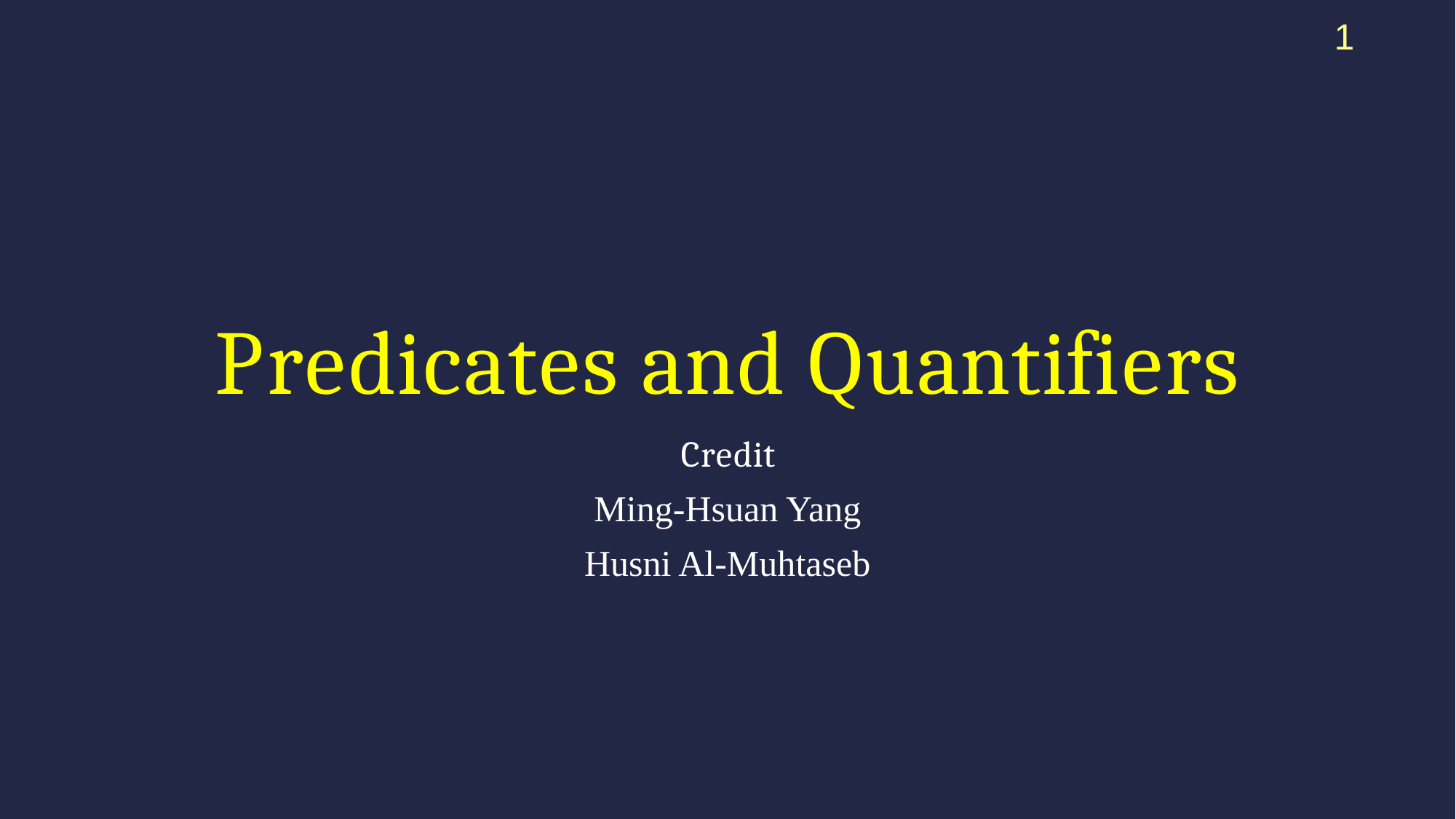

1
# Predicates and Quantifiers
Credit
Ming-Hsuan Yang
Husni Al-Muhtaseb